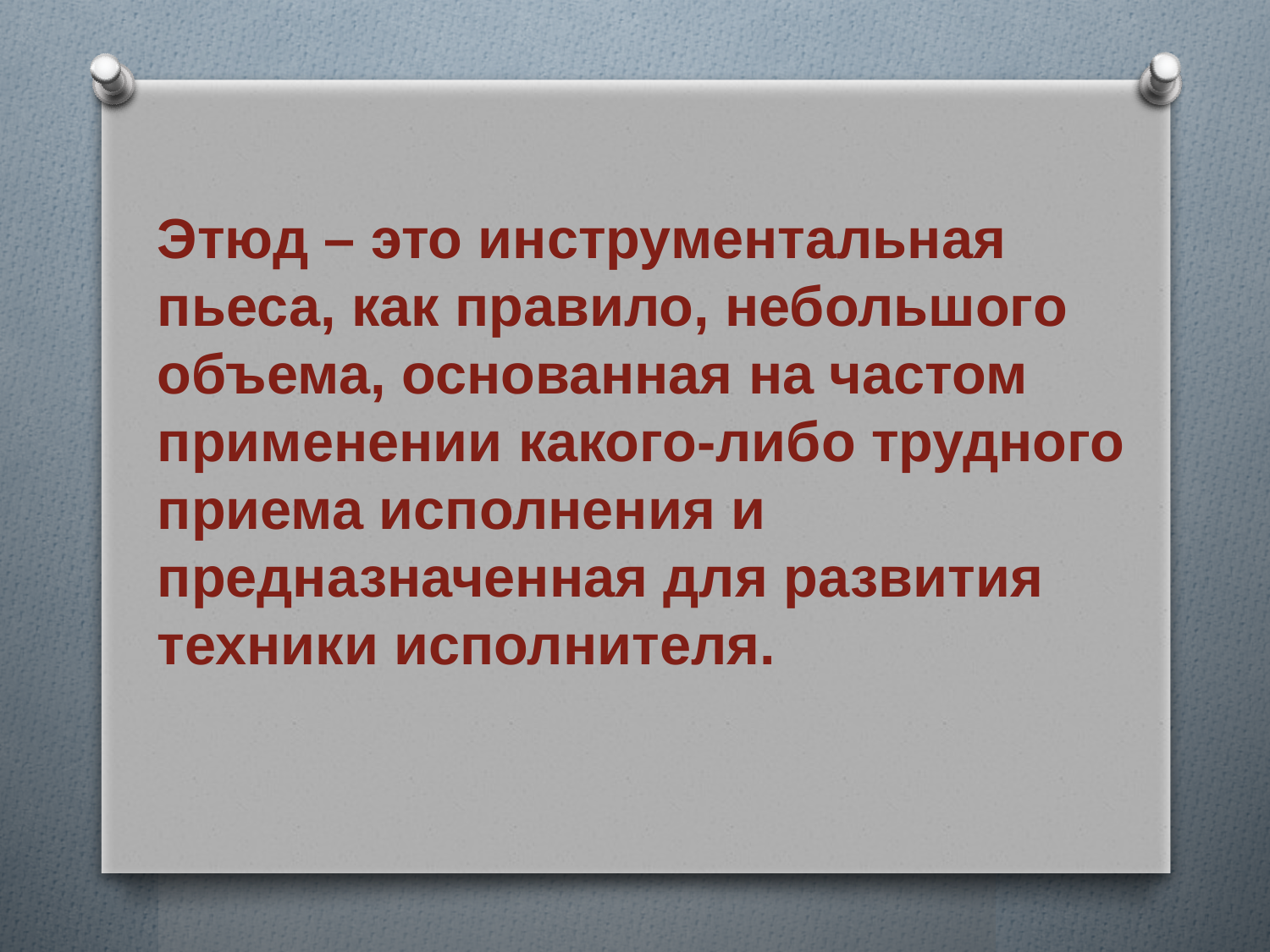

Этюд – это инструментальная пьеса, как правило, небольшого объема, основанная на частом применении какого-либо трудного приема исполнения и предназначенная для развития техники исполнителя.